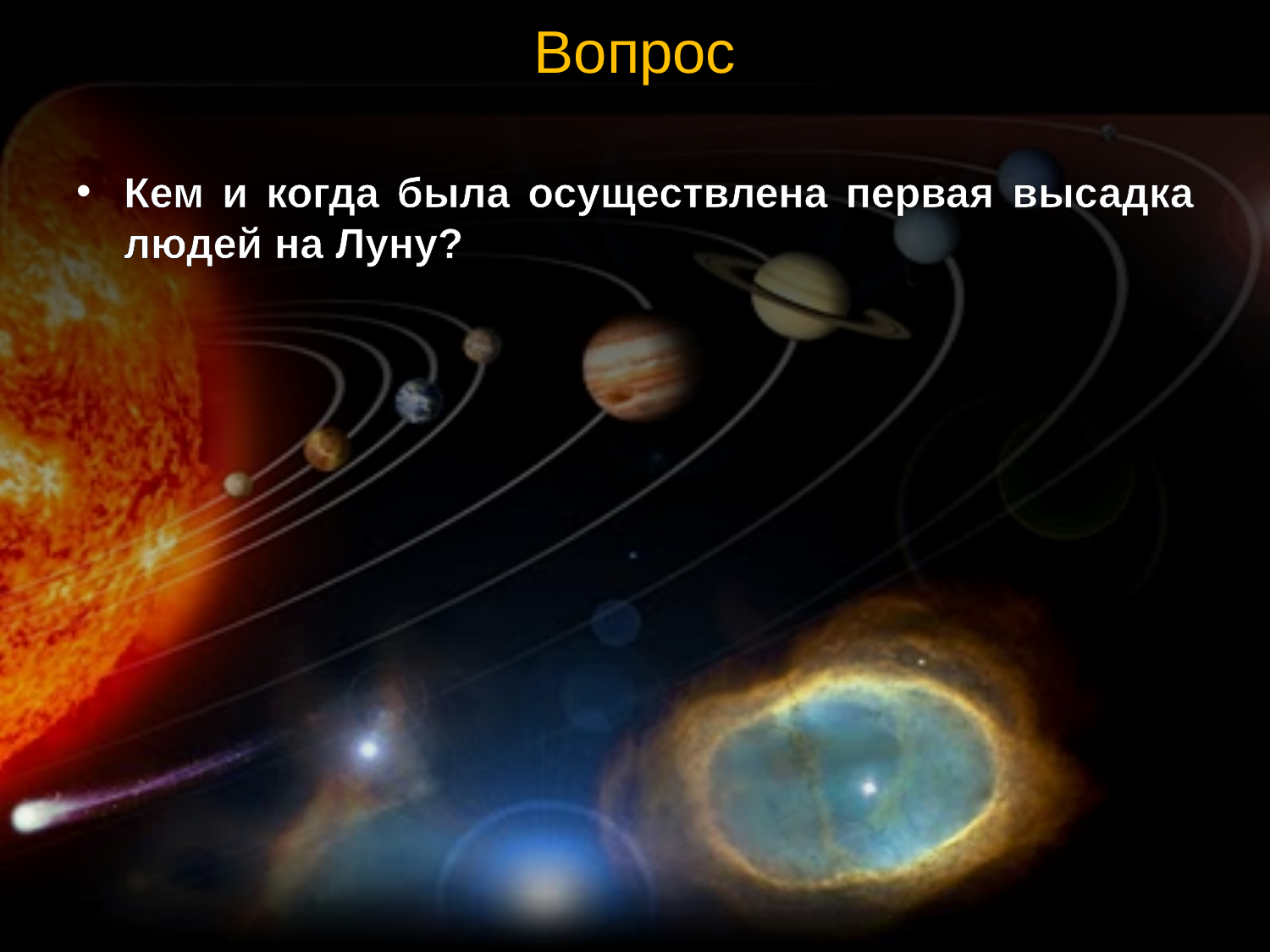

# Вопрос
Кем и когда была осуществлена первая высадка людей на Луну?